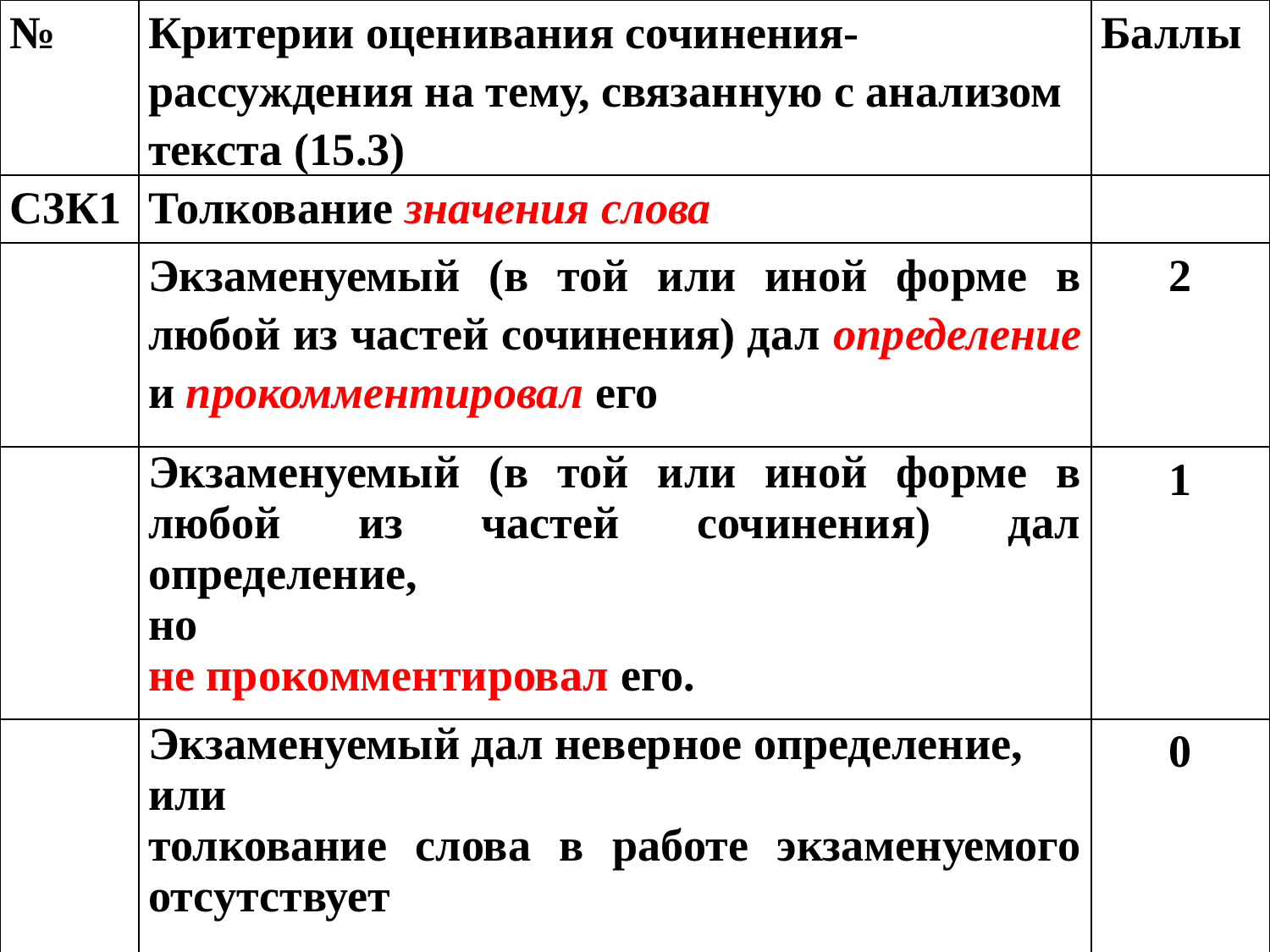

| № | Критерии оценивания сочинения-рассуждения на тему, связанную с анализом текста (15.3) | Баллы |
| --- | --- | --- |
| С3К1 | Толкование значения слова |  |
|  | Экзаменуемый (в той или иной форме в любой из частей сочинения) дал определение и прокомментировал его | 2 |
|  | Экзаменуемый (в той или иной форме в любой из частей сочинения) дал определение, но не прокомментировал его. | 1 |
|  | Экзаменуемый дал неверное определение, или толкование слова в работе экзаменуемого отсутствует | 0 |